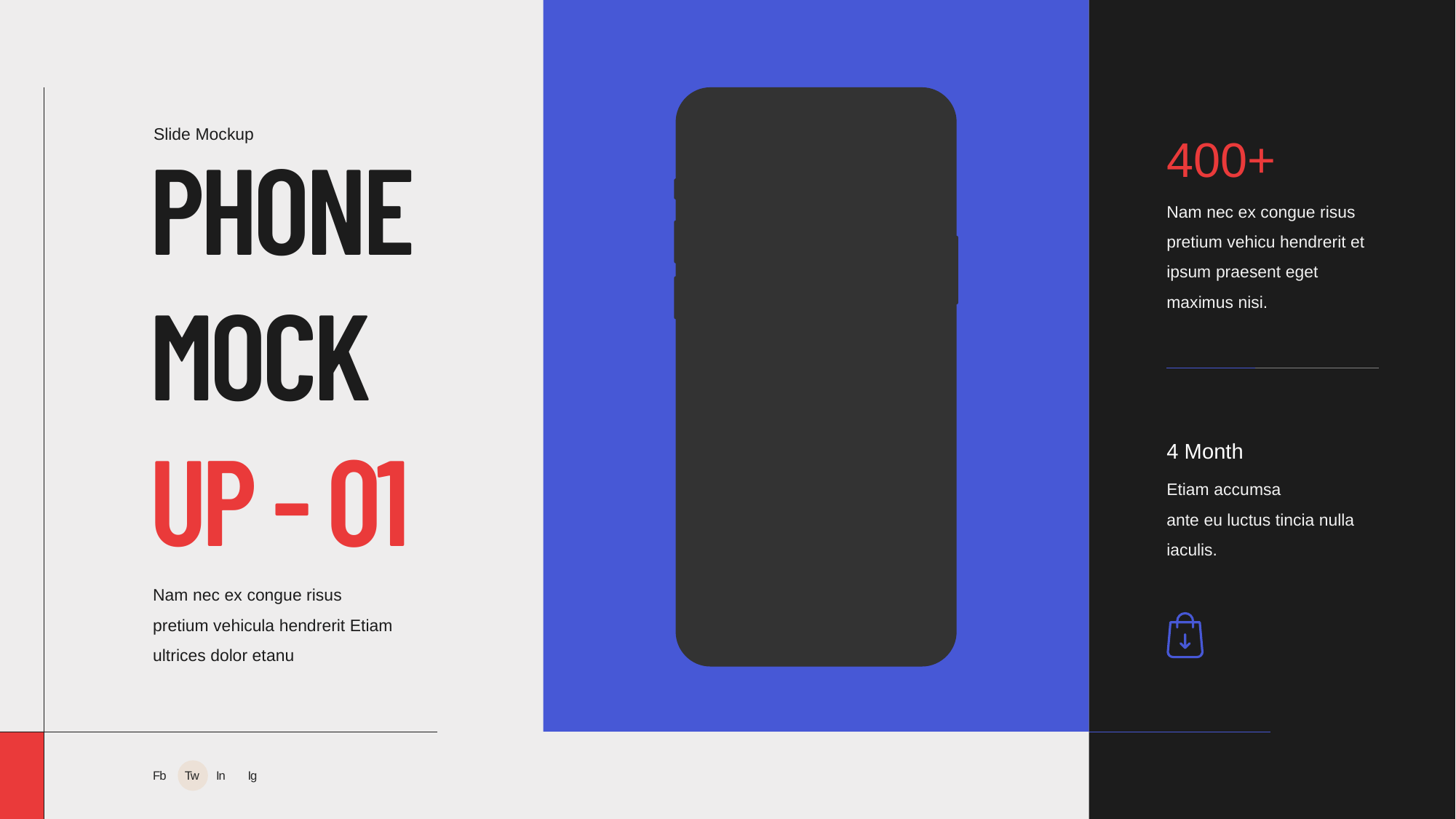

Slide Mockup
400+
PHONE
MOCK
UP - 01
Nam nec ex congue risus pretium vehicu hendrerit et ipsum praesent eget maximus nisi.
4 Month
Etiam accumsa
ante eu luctus tincia nulla iaculis.
Nam nec ex congue risus
pretium vehicula hendrerit Etiam ultrices dolor etanu

Fb
Tw
In
Ig